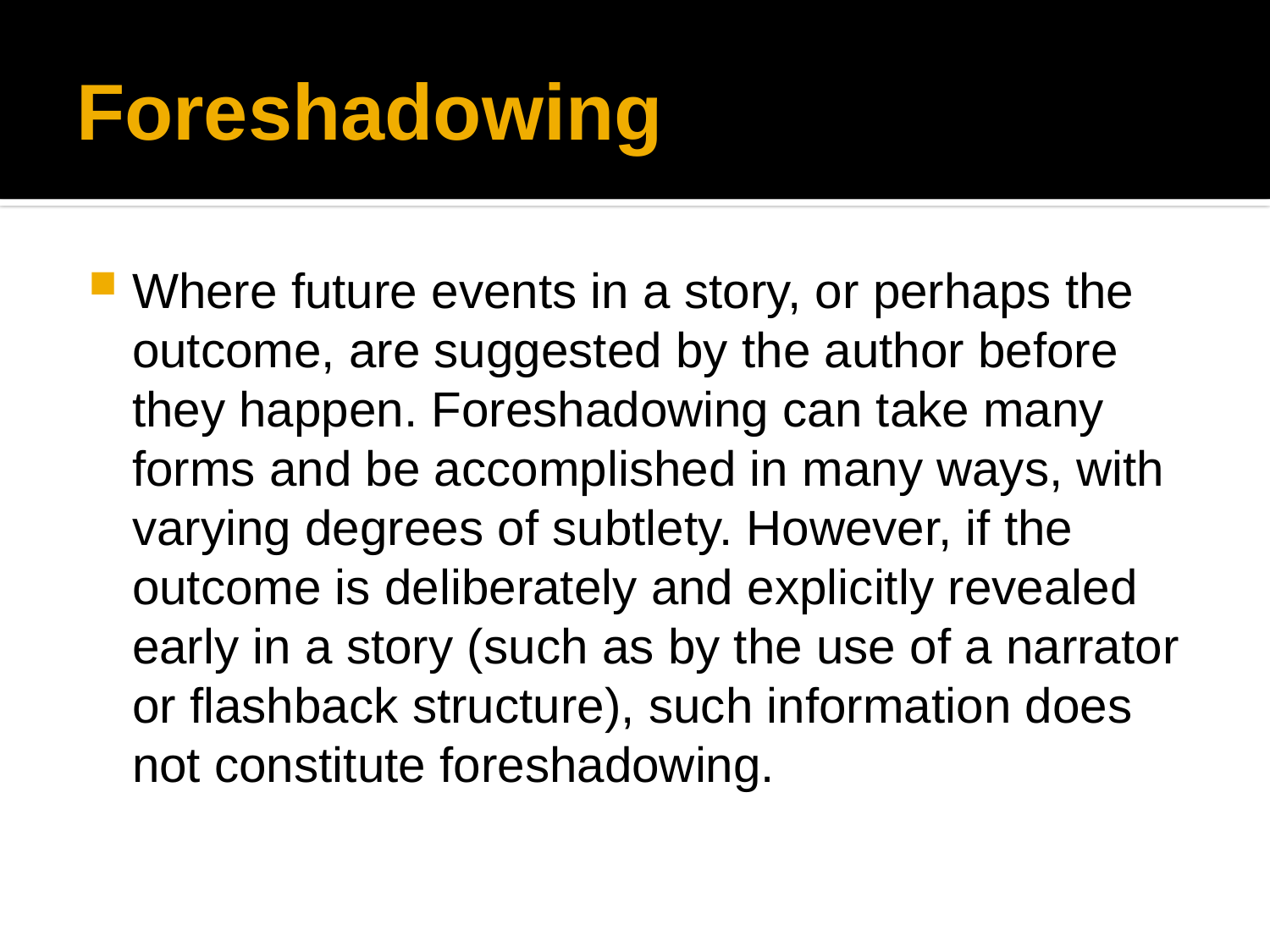

# Foreshadowing
Where future events in a story, or perhaps the outcome, are suggested by the author before they happen. Foreshadowing can take many forms and be accomplished in many ways, with varying degrees of subtlety. However, if the outcome is deliberately and explicitly revealed early in a story (such as by the use of a narrator or flashback structure), such information does not constitute foreshadowing.